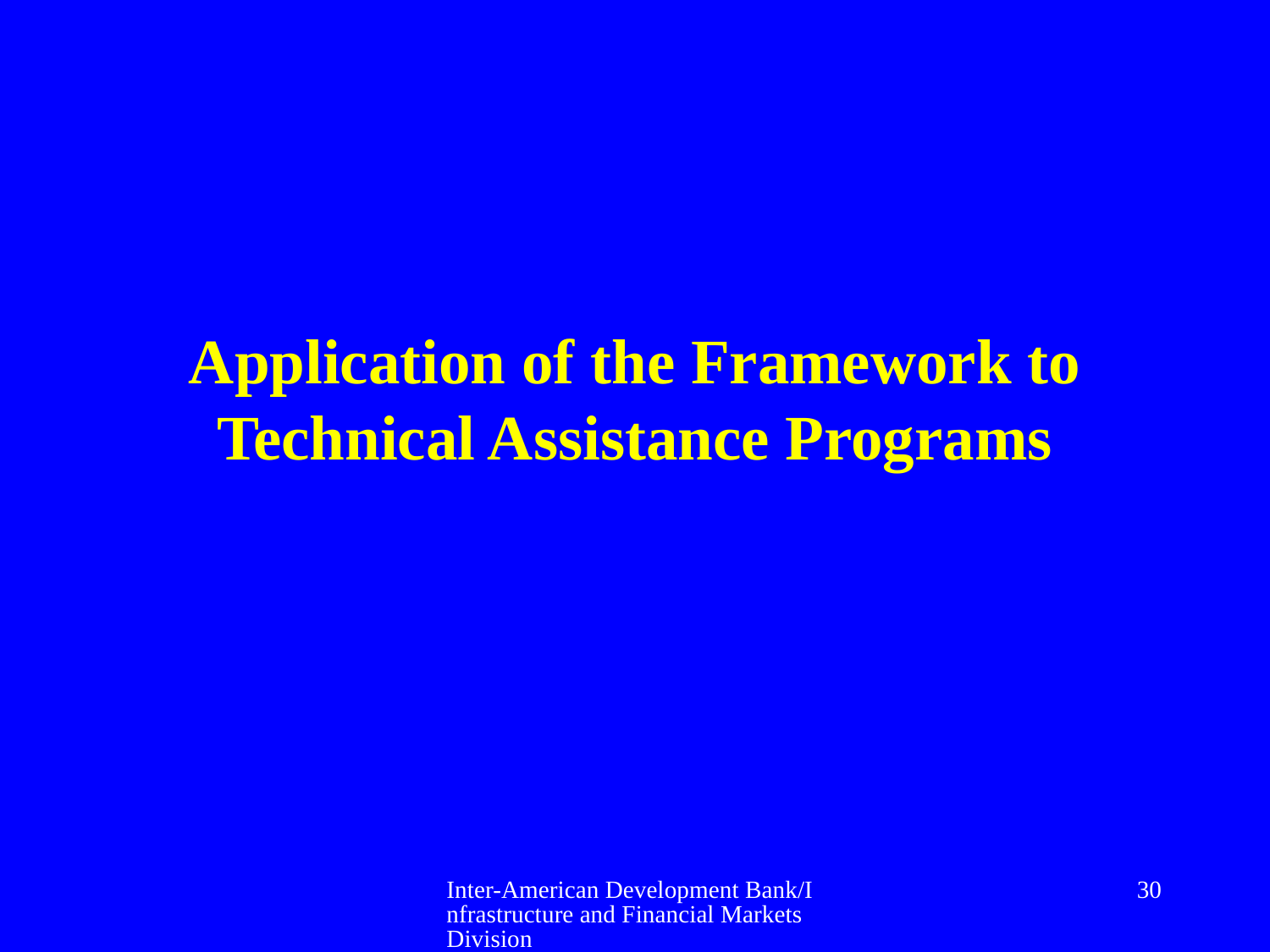

# Application of the Framework to Technical Assistance Programs
Inter-American Development Bank/Infrastructure and Financial Markets Division
30